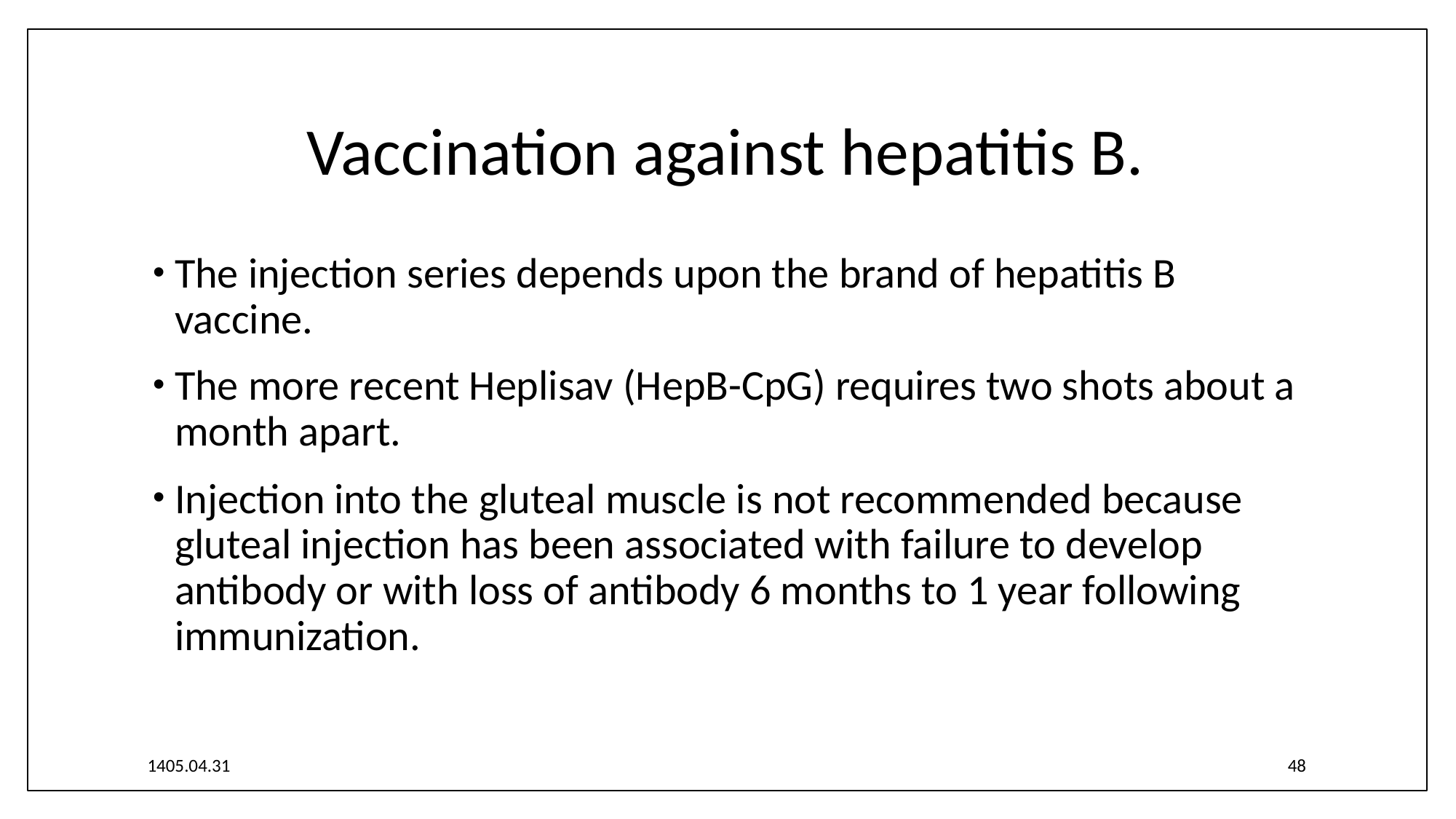

# Vaccination against hepatitis B.
The injection series depends upon the brand of hepatitis B vaccine.
The more recent Heplisav (HepB-CpG) requires two shots about a month apart.
Injection into the gluteal muscle is not recommended because gluteal injection has been associated with failure to develop antibody or with loss of antibody 6 months to 1 year following immunization.
1405.04.31
48